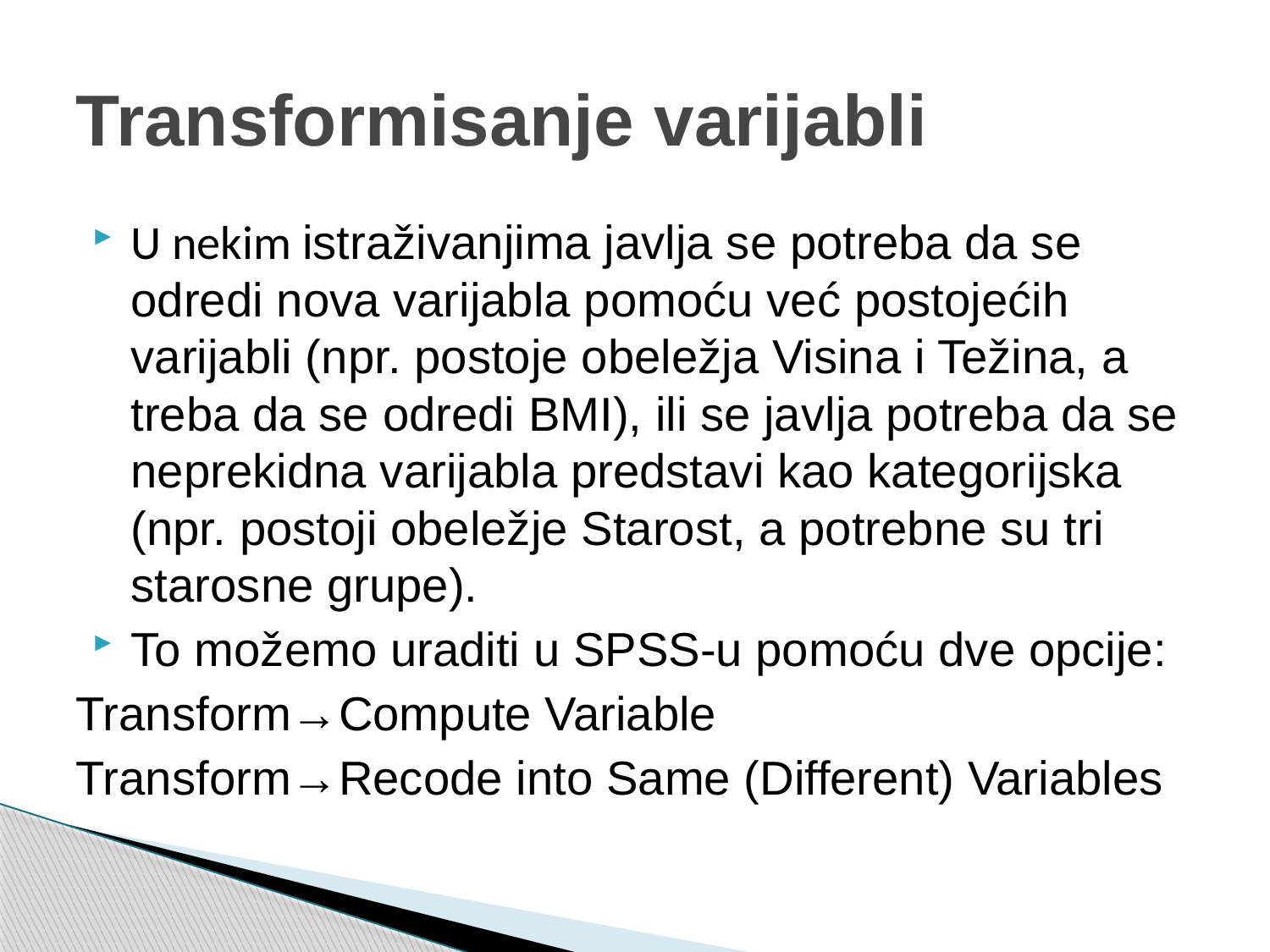

# Transformisanje varijabli
U nekim istraživanjima javlja se potreba da se odredi nova varijabla pomoću već postojećih varijabli (npr. postoje obeležja Visina i Težina, a treba da se odredi BMI), ili se javlja potreba da se neprekidna varijabla predstavi kao kategorijska (npr. postoji obeležje Starost, a potrebne su tri starosne grupe).
To možemo uraditi u SPSS-u pomoću dve opcije:
Transform→Compute Variable
Transform→Recode into Same (Different) Variables